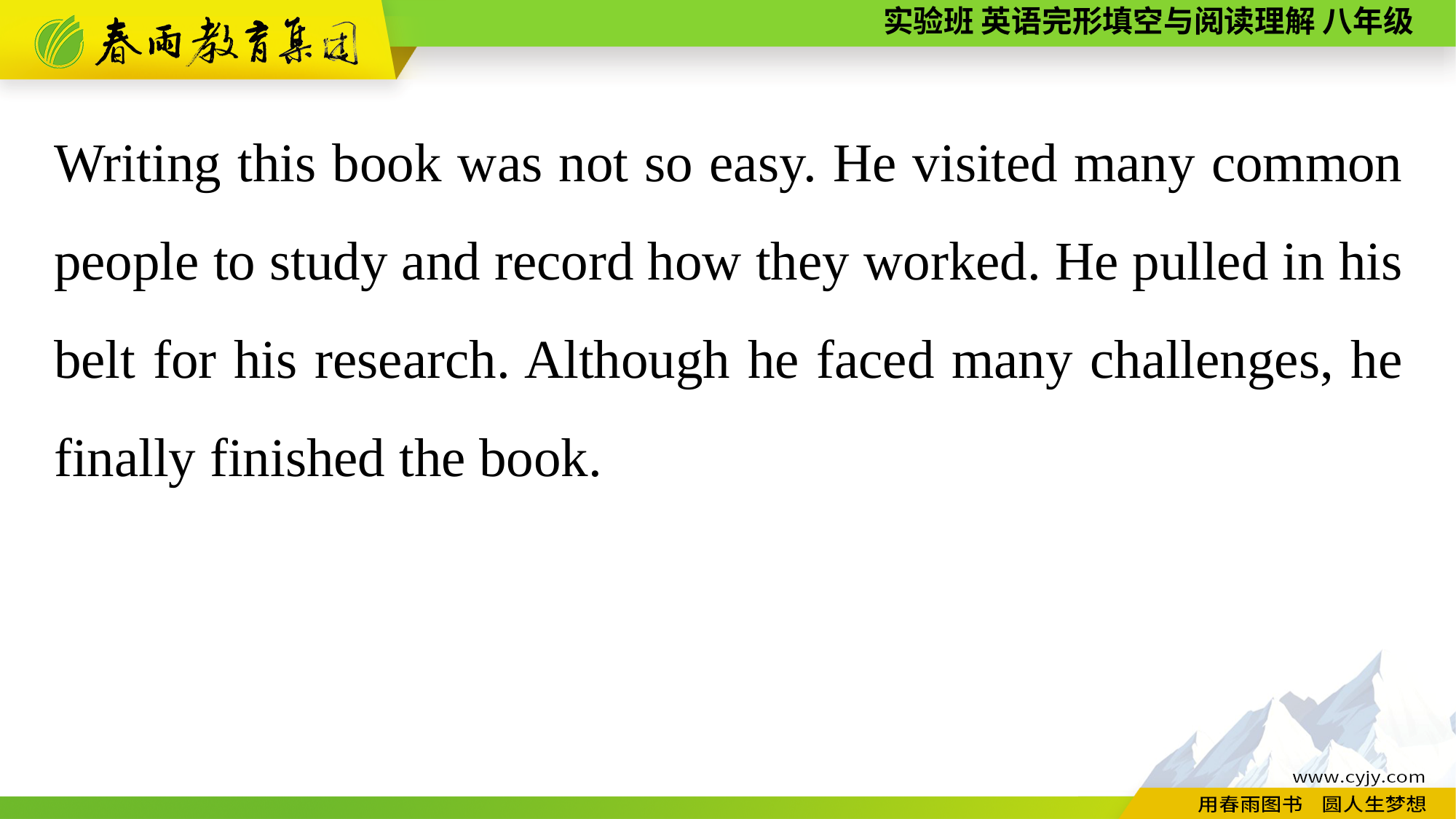

Writing this book was not so easy. He visited many common people to study and record how they worked. He pulled in his belt for his research. Although he faced many challenges, he finally finished the book.